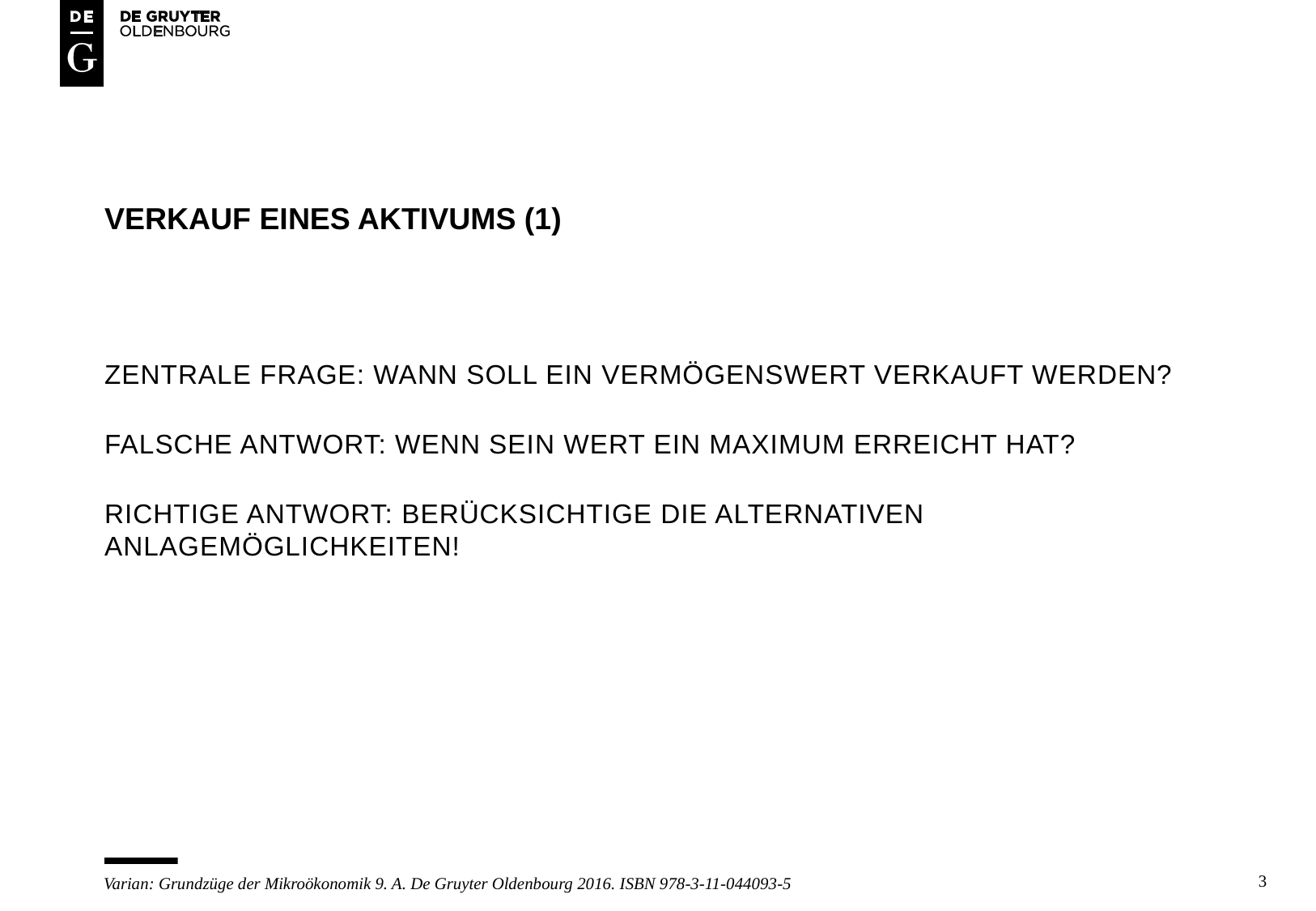

# Verkauf eines aktivums (1)

Zentrale frage: wann soll ein vermögenswert verkauft werden?
Falsche antwort: wenn sein wert ein maximum erreicht hat?
Richtige antwort: berücksichtige die alternativen anlagemöglichkeiten!

3
Varian: Grundzüge der Mikroökonomik 9. A. De Gruyter Oldenbourg 2016. ISBN 978-3-11-044093-5